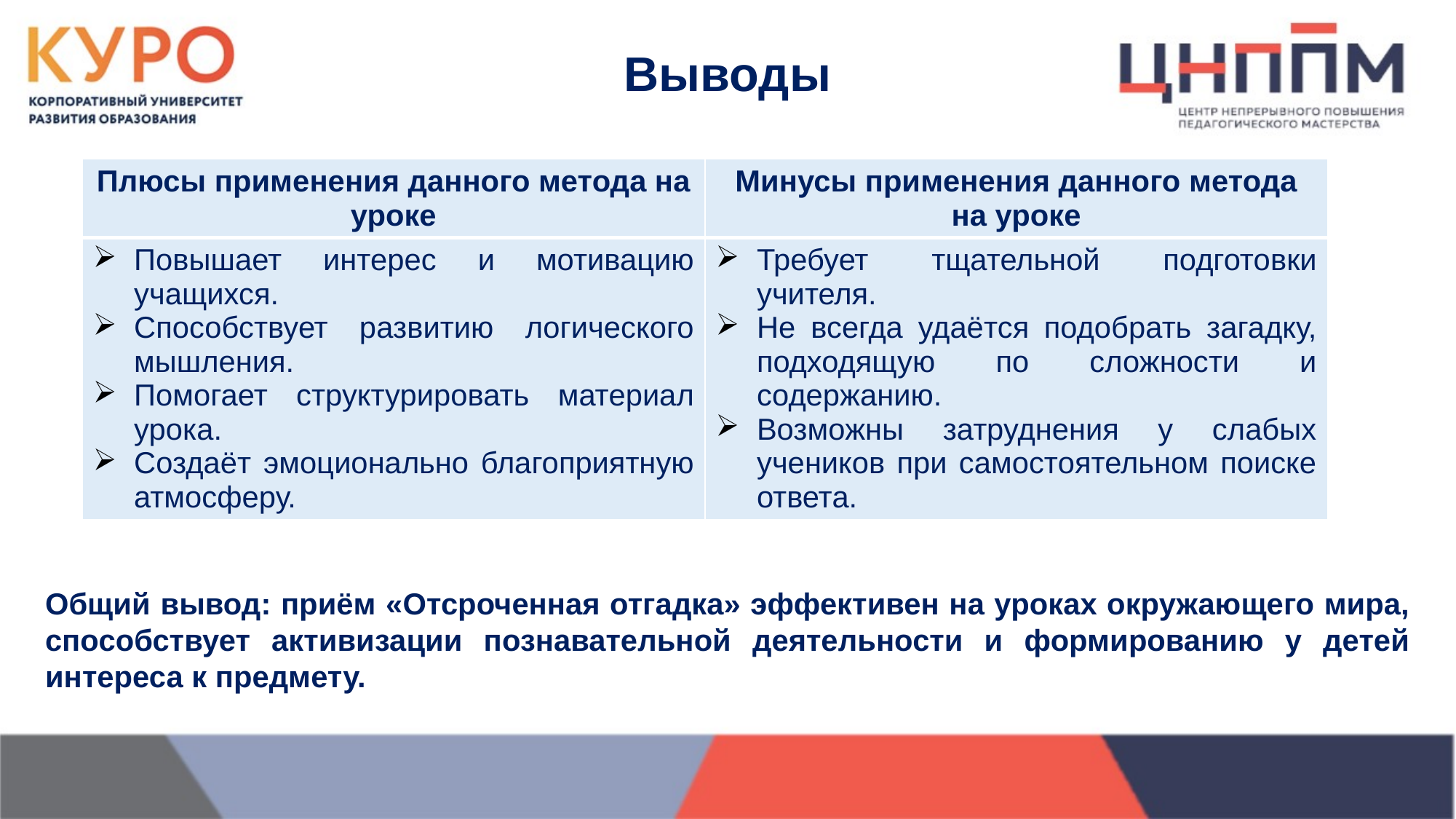

Выводы
| Плюсы применения данного метода на уроке | Минусы применения данного метода на уроке |
| --- | --- |
| Повышает интерес и мотивацию учащихся. Способствует развитию логического мышления. Помогает структурировать материал урока. Создаёт эмоционально благоприятную атмосферу. | Требует тщательной подготовки учителя. Не всегда удаётся подобрать загадку, подходящую по сложности и содержанию. Возможны затруднения у слабых учеников при самостоятельном поиске ответа. |
Общий вывод: приём «Отсроченная отгадка» эффективен на уроках окружающего мира, способствует активизации познавательной деятельности и формированию у детей интереса к предмету.